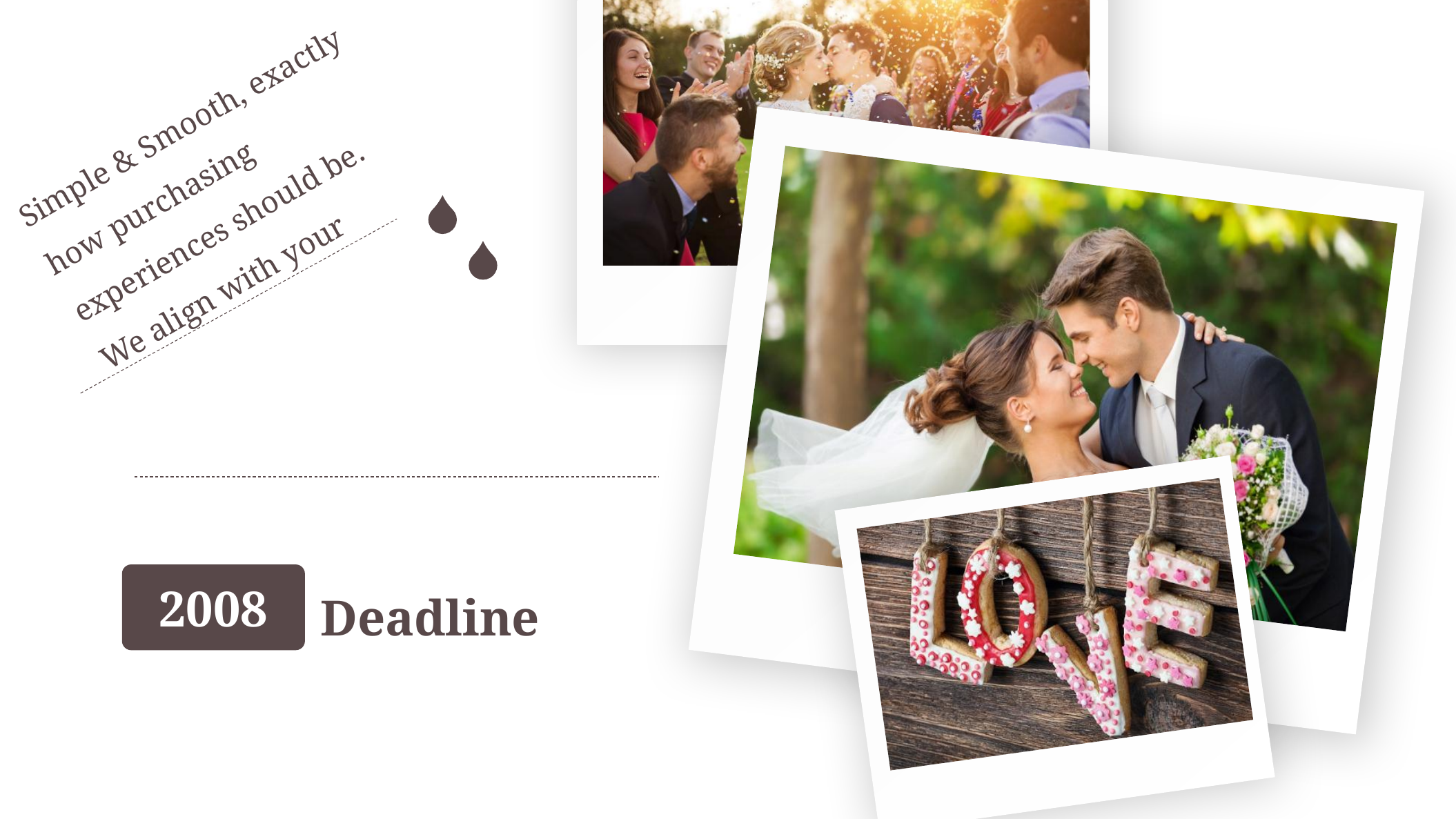

Simple & Smooth, exactly how purchasing experiences should be. We align with your

2008
Deadline